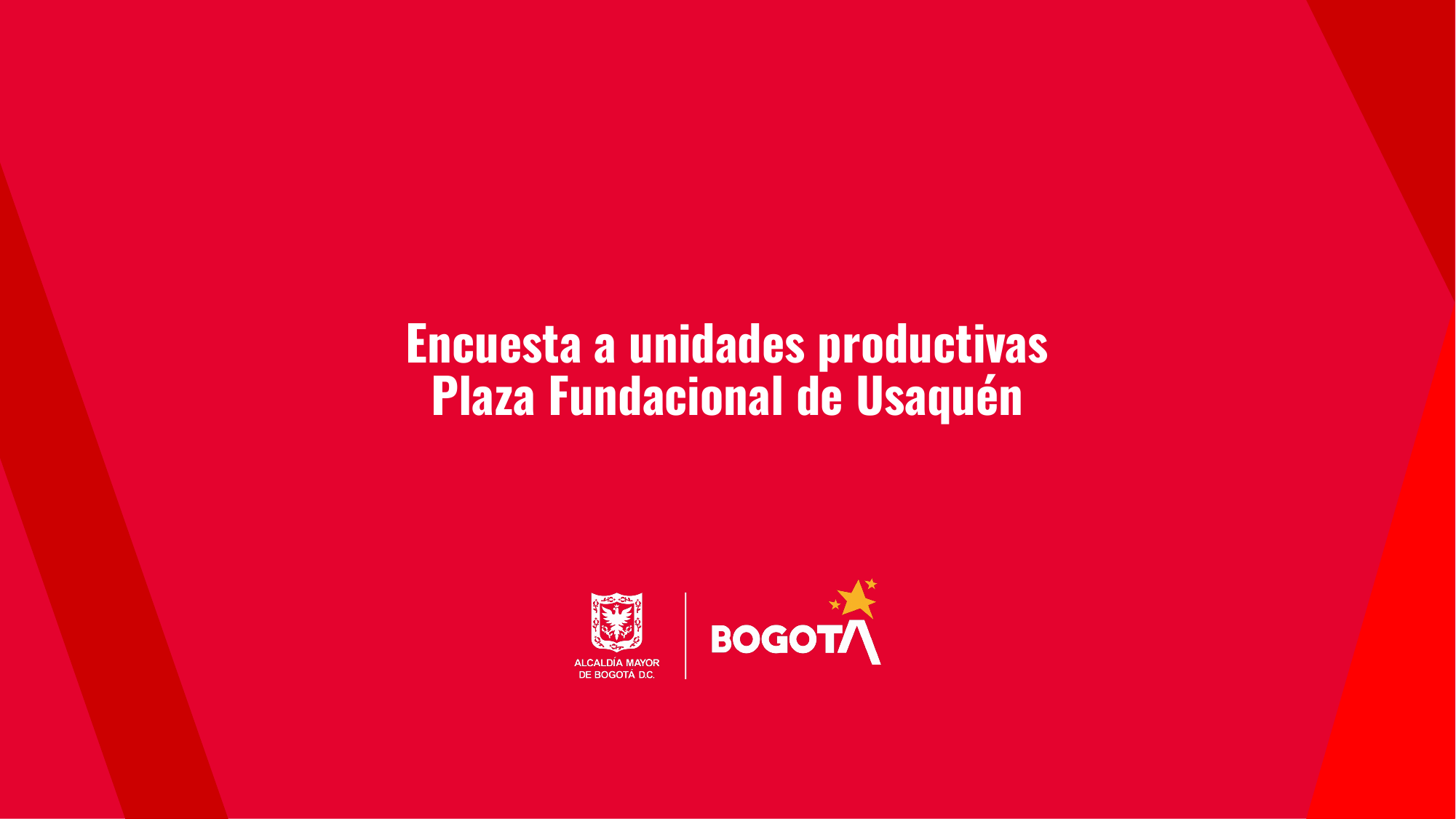

# Encuesta a unidades productivas Plaza Fundacional de Usaquén